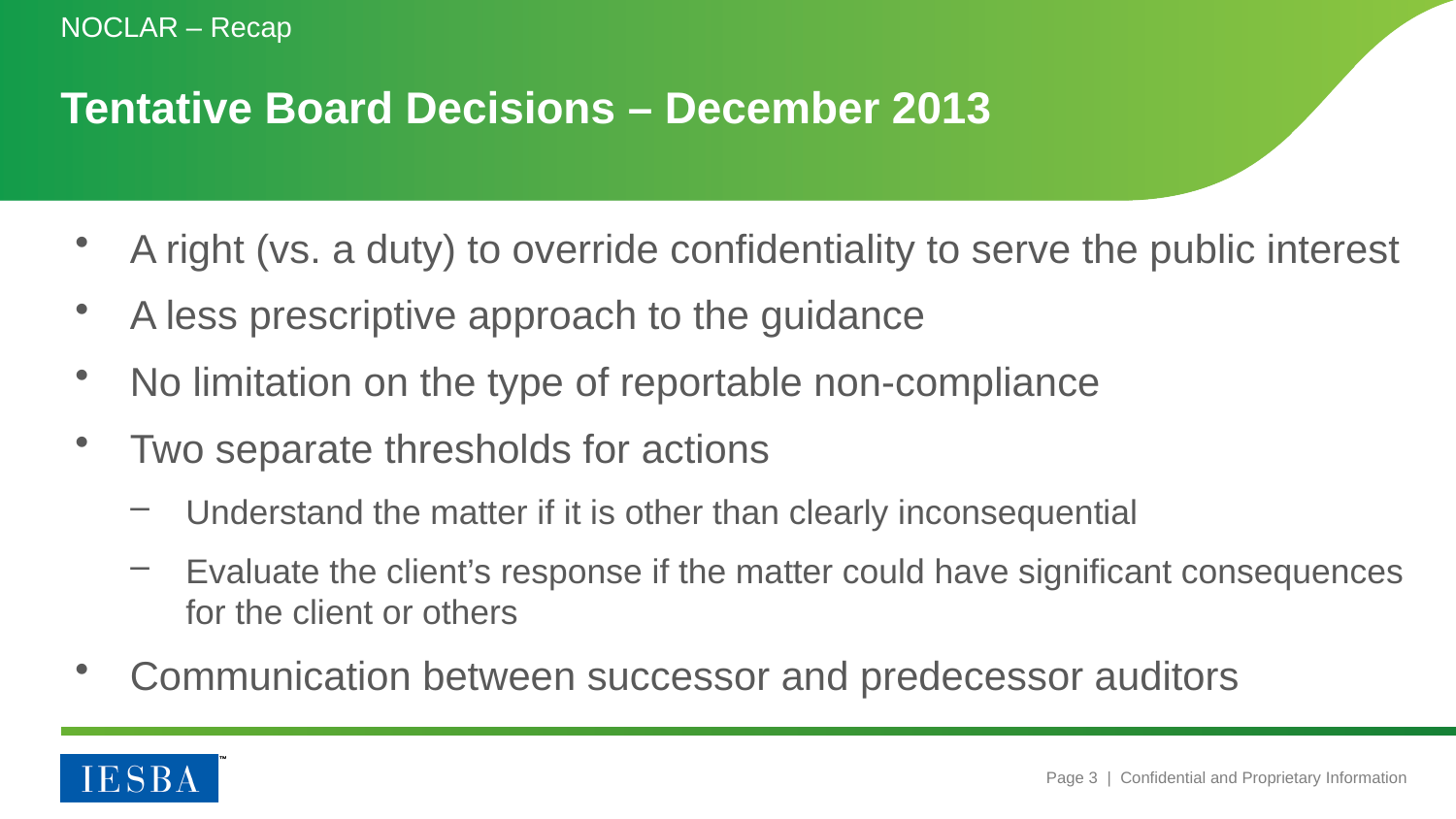

NOCLAR – Recap
# Tentative Board Decisions – December 2013
A right (vs. a duty) to override confidentiality to serve the public interest
A less prescriptive approach to the guidance
No limitation on the type of reportable non-compliance
Two separate thresholds for actions
Understand the matter if it is other than clearly inconsequential
Evaluate the client’s response if the matter could have significant consequences for the client or others
Communication between successor and predecessor auditors